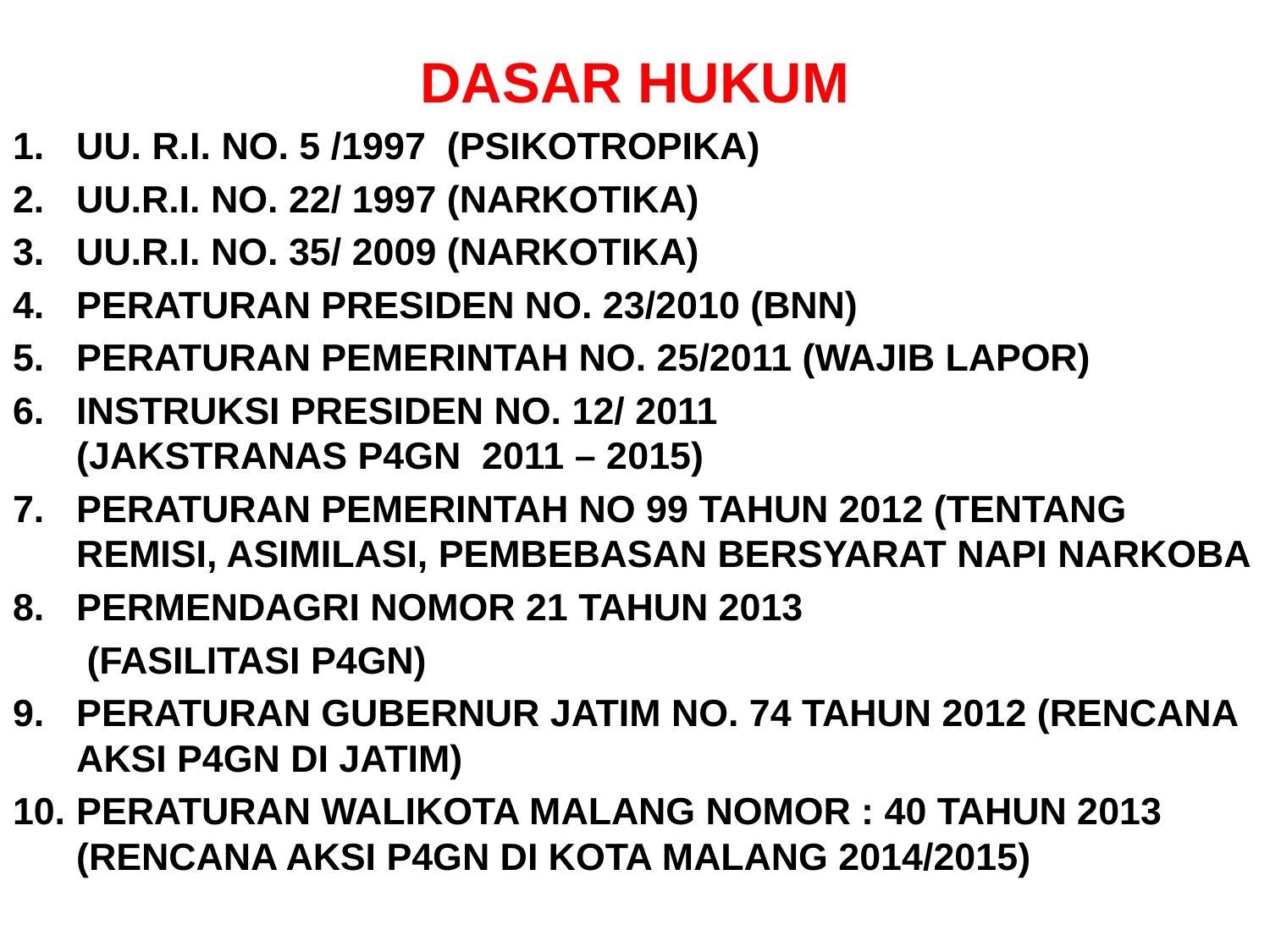

DASAR HUKUM
UU. R.I. NO. 5 /1997  (PSIKOTROPIKA)
UU.R.I. NO. 22/ 1997 (NARKOTIKA)
UU.R.I. NO. 35/ 2009 (NARKOTIKA)
PERATURAN PRESIDEN NO. 23/2010 (BNN)
PERATURAN PEMERINTAH NO. 25/2011 (WAJIB LAPOR)
INSTRUKSI PRESIDEN NO. 12/ 2011
(JAKSTRANAS P4GN  2011 – 2015)
PERATURAN PEMERINTAH NO 99 TAHUN 2012 (TENTANG REMISI, ASIMILASI, PEMBEBASAN BERSYARAT NAPI NARKOBA
PERMENDAGRI NOMOR 21 TAHUN 2013
       (FASILITASI P4GN)
PERATURAN GUBERNUR JATIM NO. 74 TAHUN 2012 (RENCANA AKSI P4GN DI JATIM)
PERATURAN WALIKOTA MALANG NOMOR : 40 TAHUN 2013 (RENCANA AKSI P4GN DI KOTA MALANG 2014/2015)